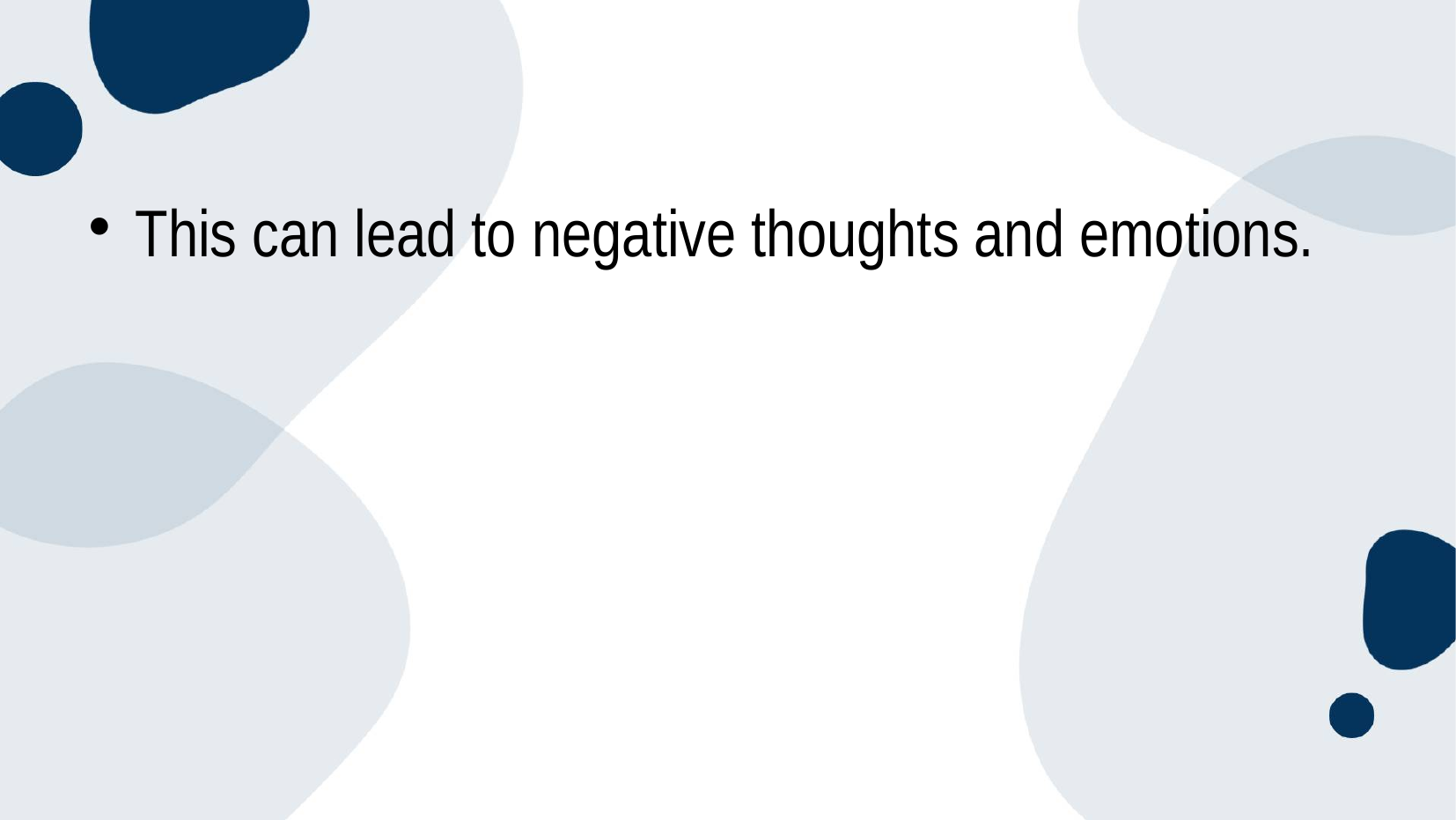

#
This can lead to negative thoughts and emotions.